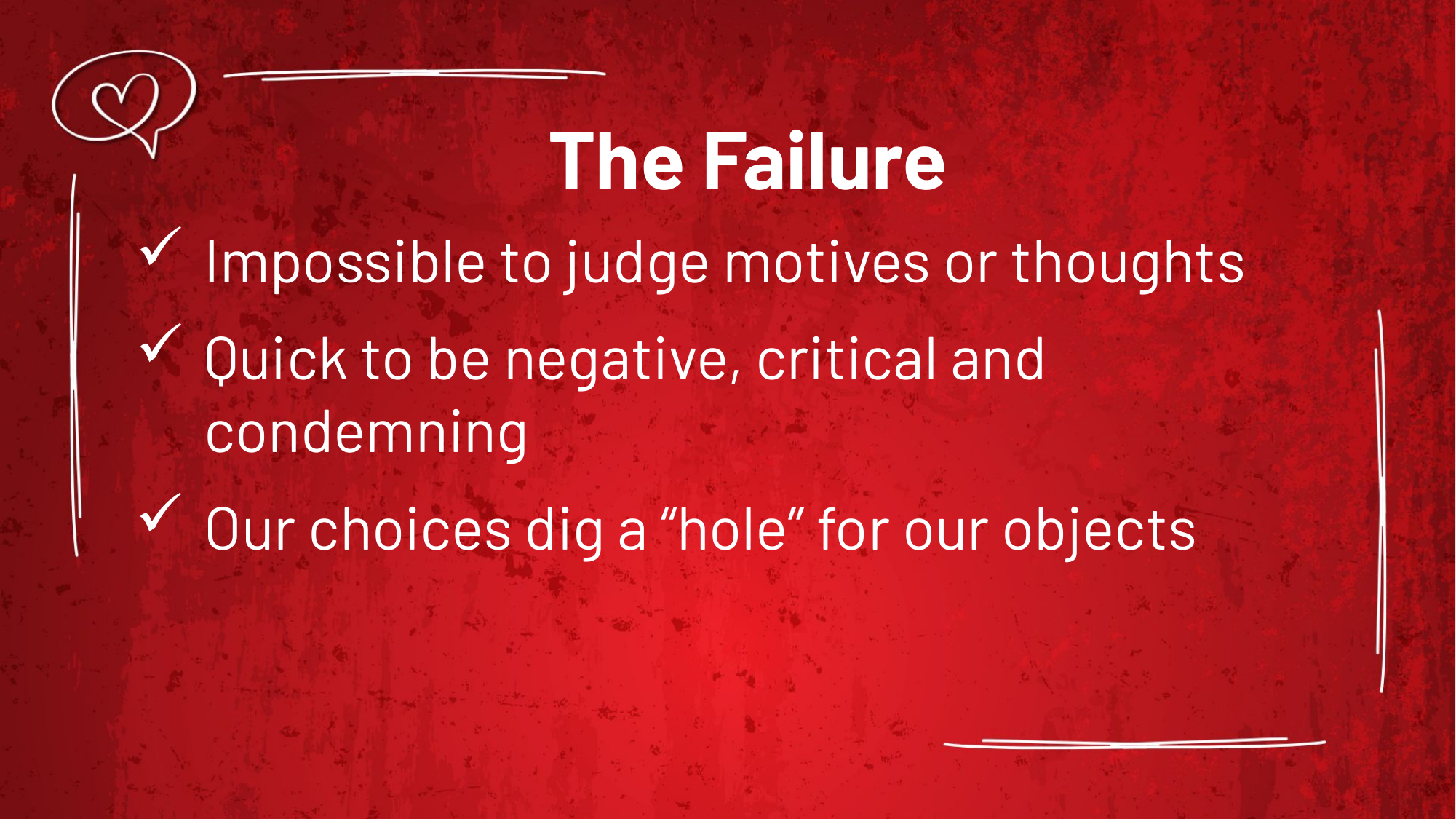

The Failure
Impossible to judge motives or thoughts
Quick to be negative, critical and condemning
Our choices dig a “hole” for our objects